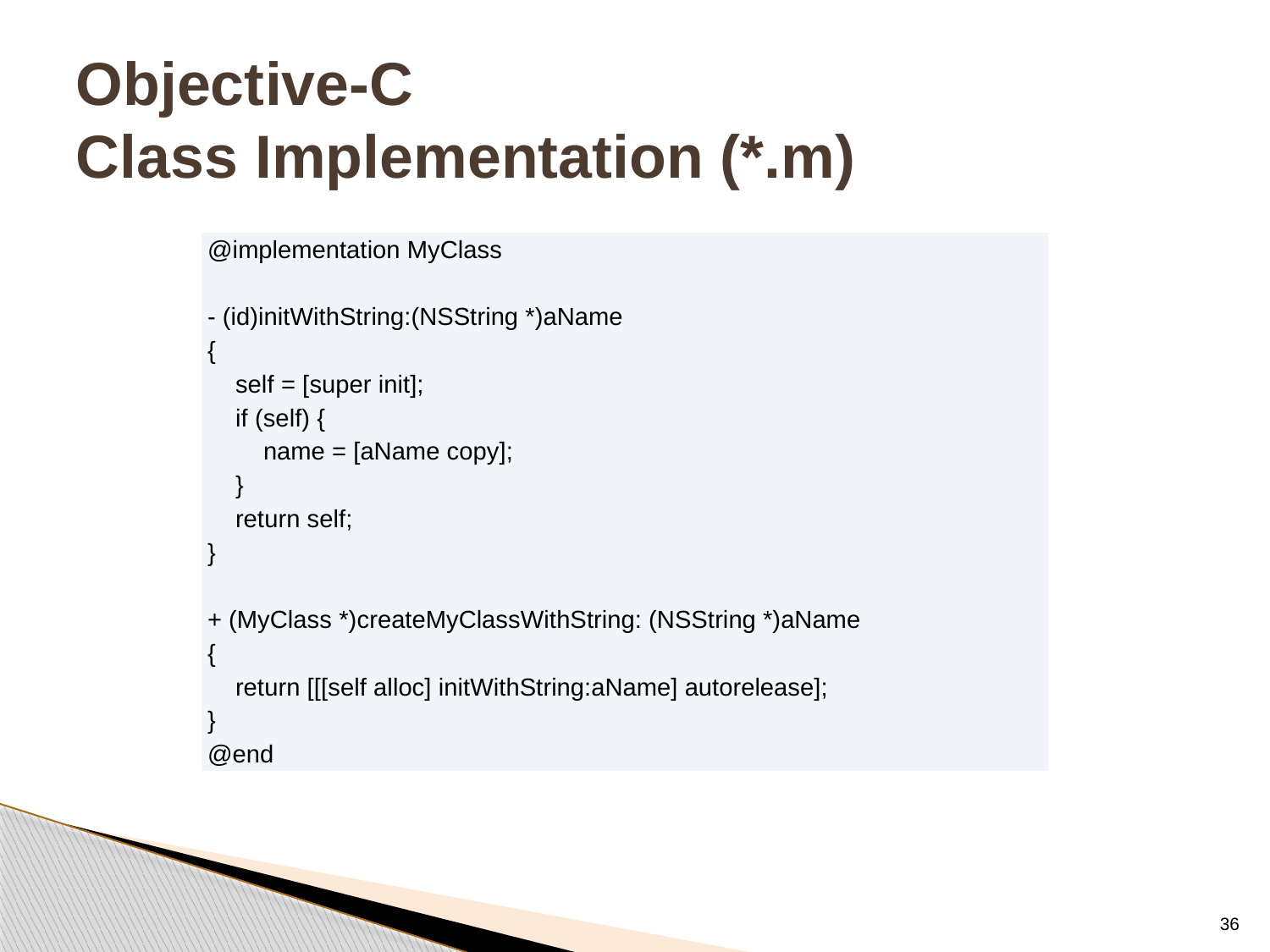

# Objective-C Class Implementation (*.m)
| @implementation MyClass |
| --- |
|  |
| - (id)initWithString:(NSString \*)aName |
| { |
| self = [super init]; |
| if (self) { |
| name = [aName copy]; |
| } |
| return self; |
| } |
|  |
| + (MyClass \*)createMyClassWithString: (NSString \*)aName |
| { |
| return [[[self alloc] initWithString:aName] autorelease]; |
| } |
| @end |
36